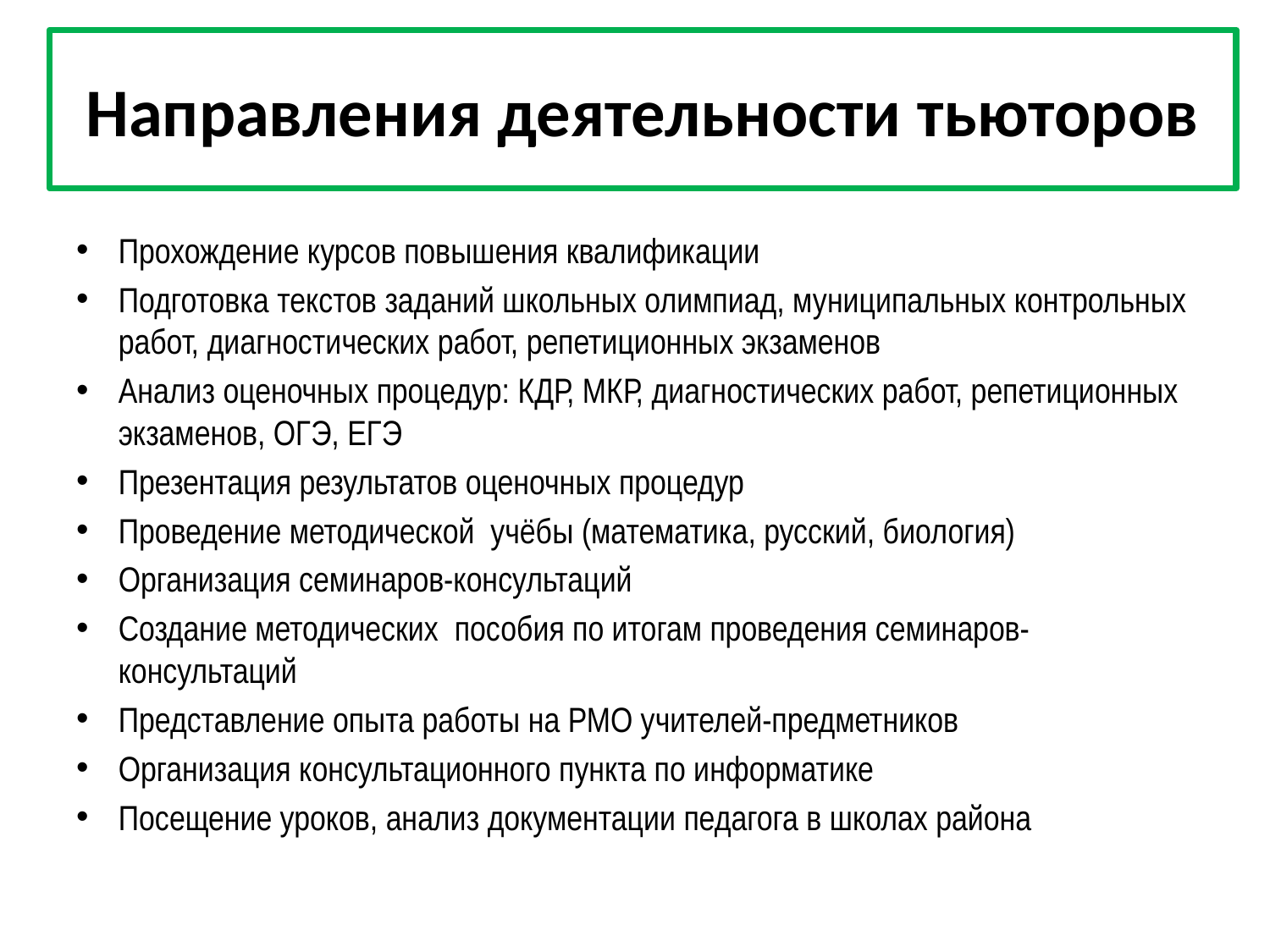

# Направления деятельности тьюторов
Прохождение курсов повышения квалификации
Подготовка текстов заданий школьных олимпиад, муниципальных контрольных работ, диагностических работ, репетиционных экзаменов
Анализ оценочных процедур: КДР, МКР, диагностических работ, репетиционных экзаменов, ОГЭ, ЕГЭ
Презентация результатов оценочных процедур
Проведение методической  учёбы (математика, русский, биология)
Организация семинаров-консультаций
Создание методических  пособия по итогам проведения семинаров-консультаций
Представление опыта работы на РМО учителей-предметников
Организация консультационного пункта по информатике
Посещение уроков, анализ документации педагога в школах района